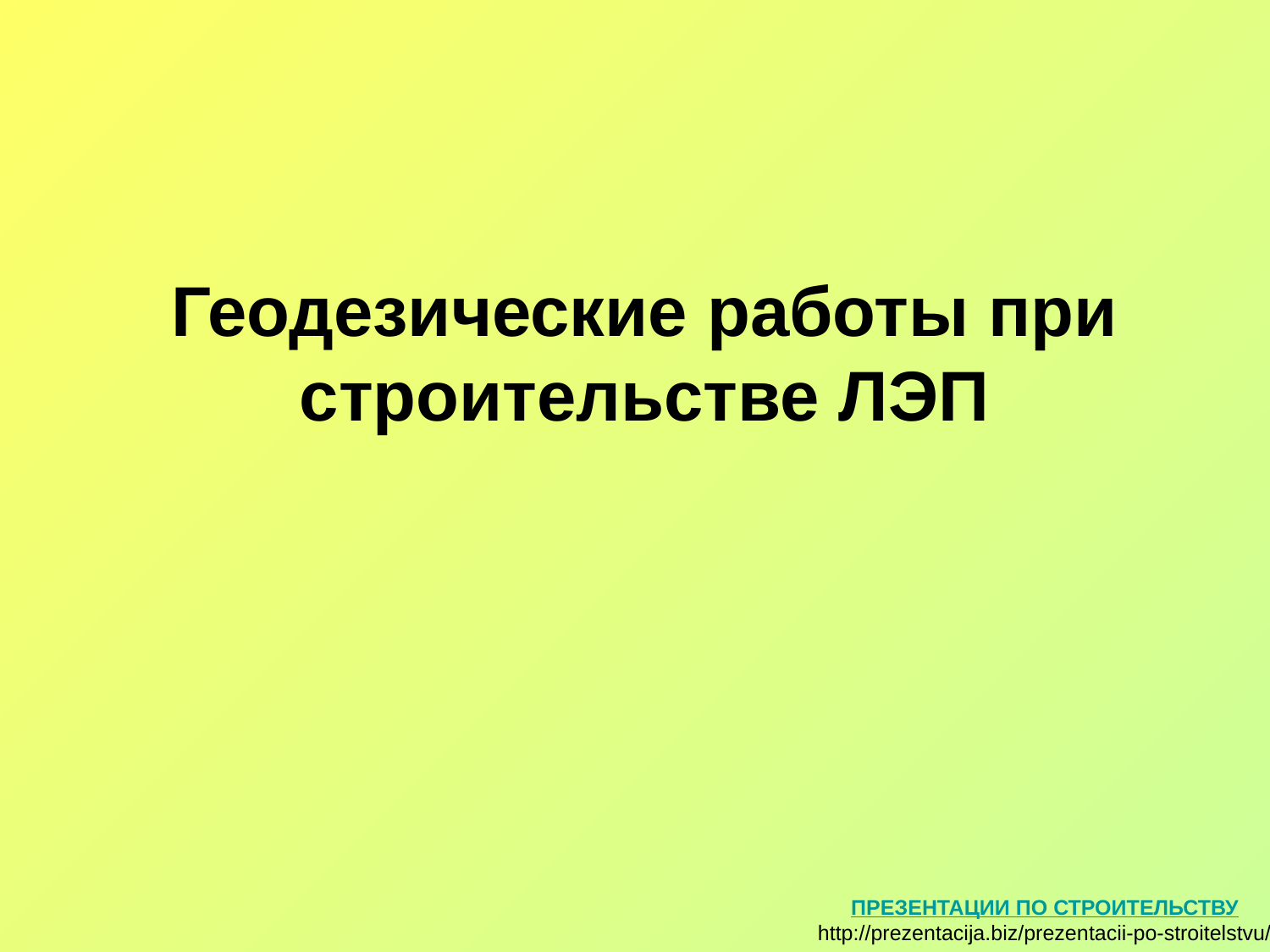

# Геодезические работы при строительстве ЛЭП
ПРЕЗЕНТАЦИИ ПО СТРОИТЕЛЬСТВУ
http://prezentacija.biz/prezentacii-po-stroitelstvu/